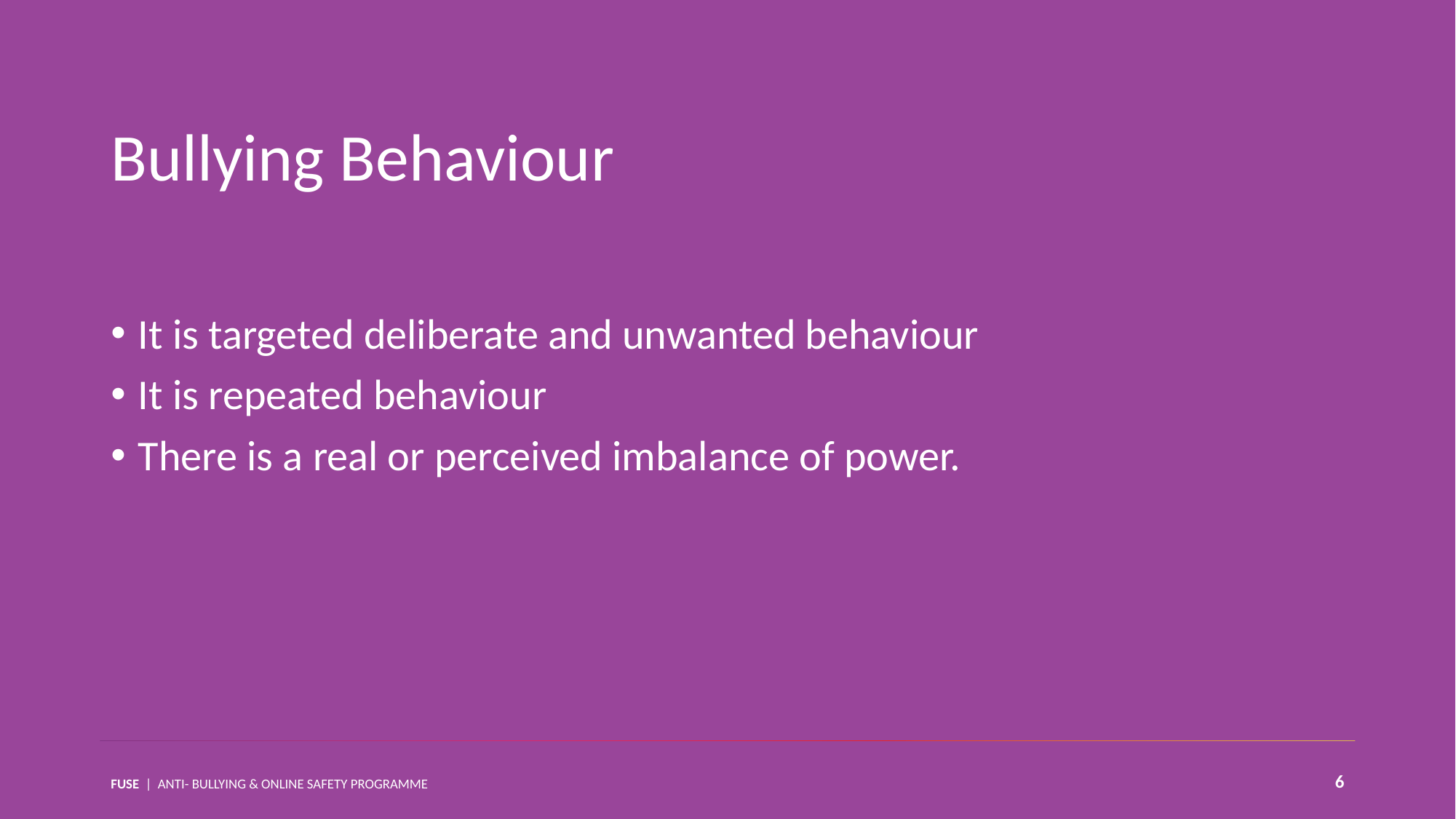

Bullying Behaviour
It is targeted deliberate and unwanted behaviour
It is repeated behaviour
There is a real or perceived imbalance of power.

6